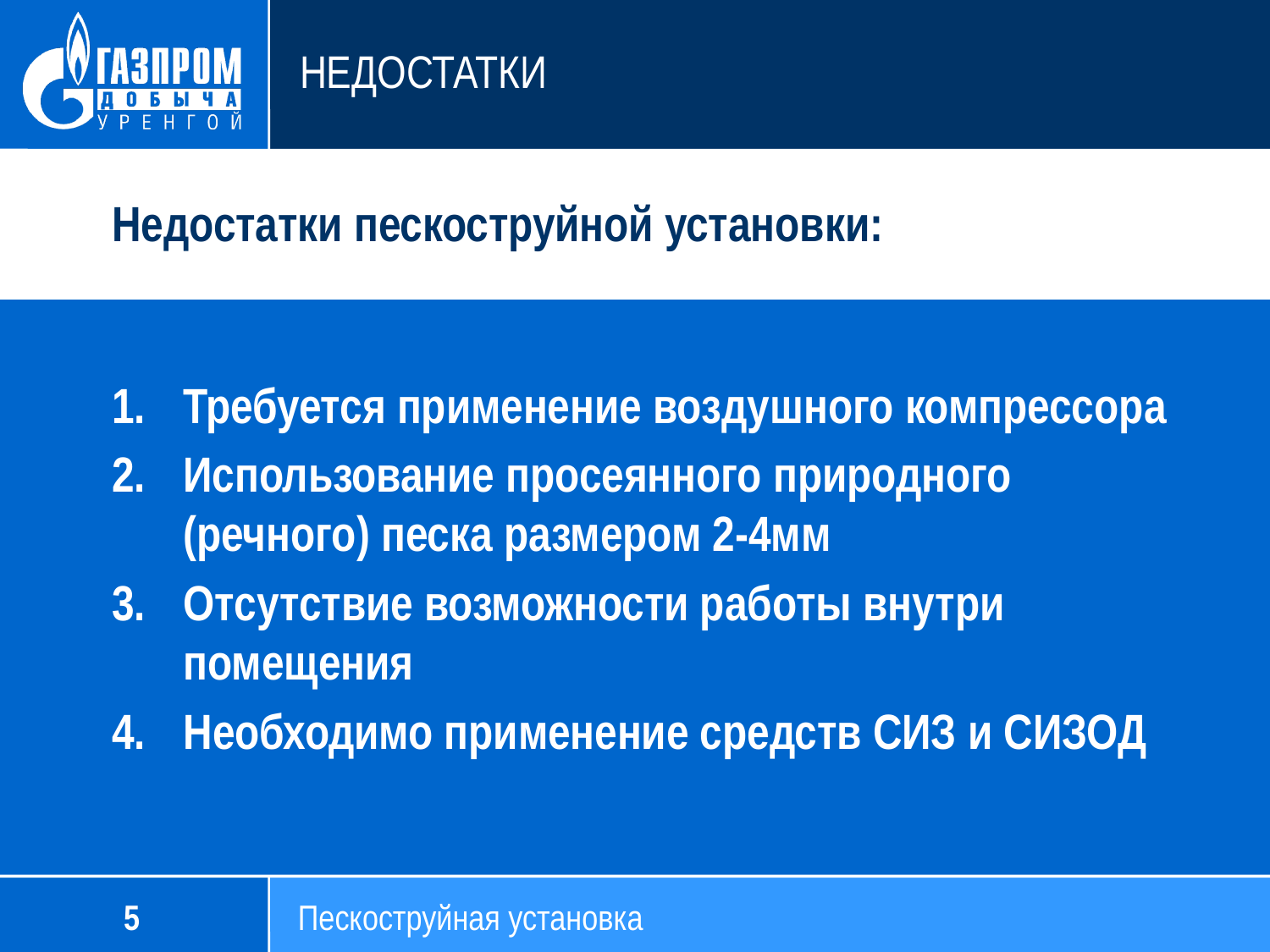

# НЕДОСТАТКИ
Недостатки пескоструйной установки:
Требуется применение воздушного компрессора
Использование просеянного природного (речного) песка размером 2-4мм
Отсутствие возможности работы внутри помещения
Необходимо применение средств СИЗ и СИЗОД

5
Пескоструйная установка